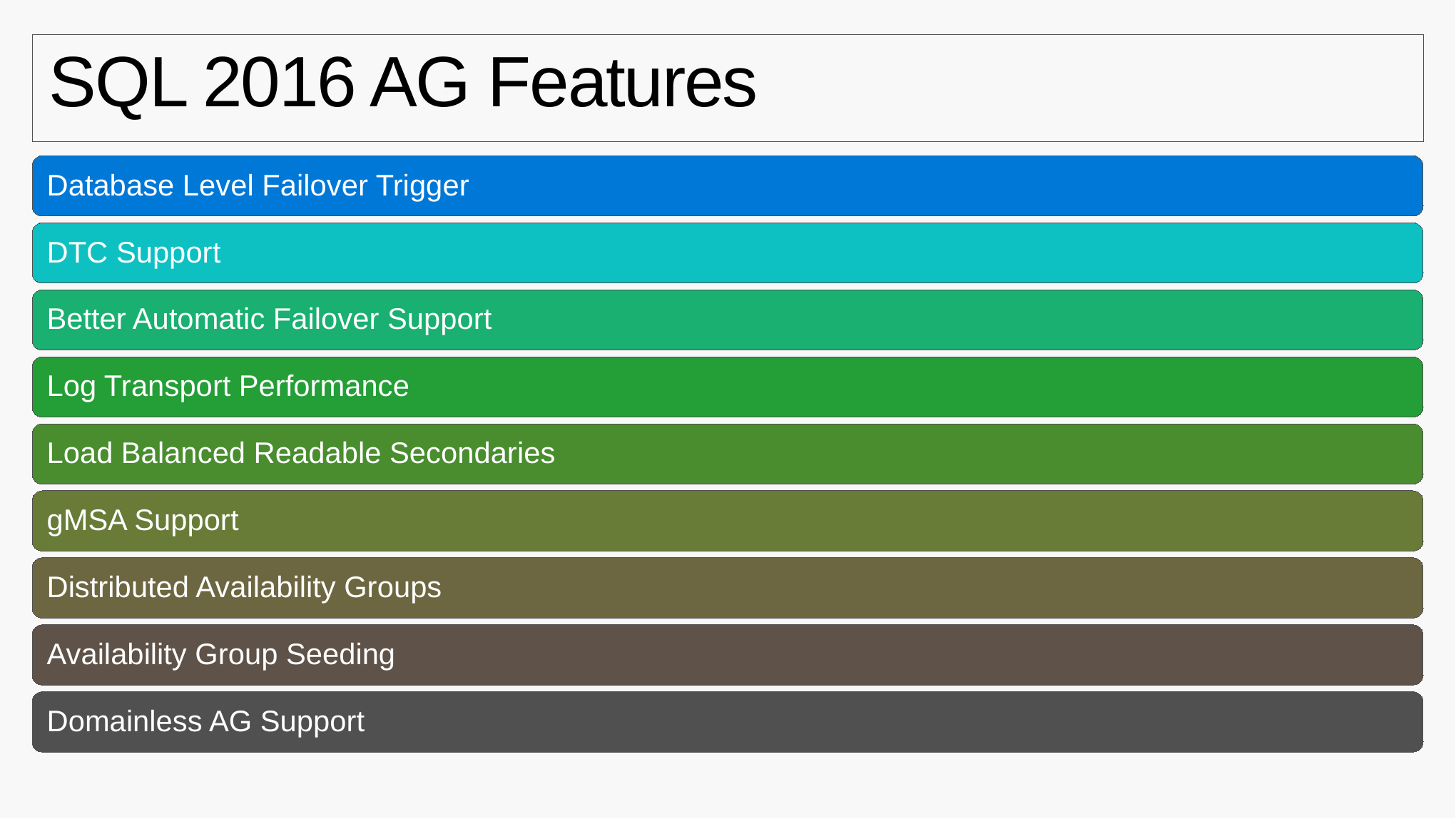

# SQL 2016 AG Features
Database Level Failover Trigger
DTC Support
Better Automatic Failover Support
Log Transport Performance
Load Balanced Readable Secondaries
gMSA Support
Distributed Availability Groups
Availability Group Seeding
Domainless AG Support